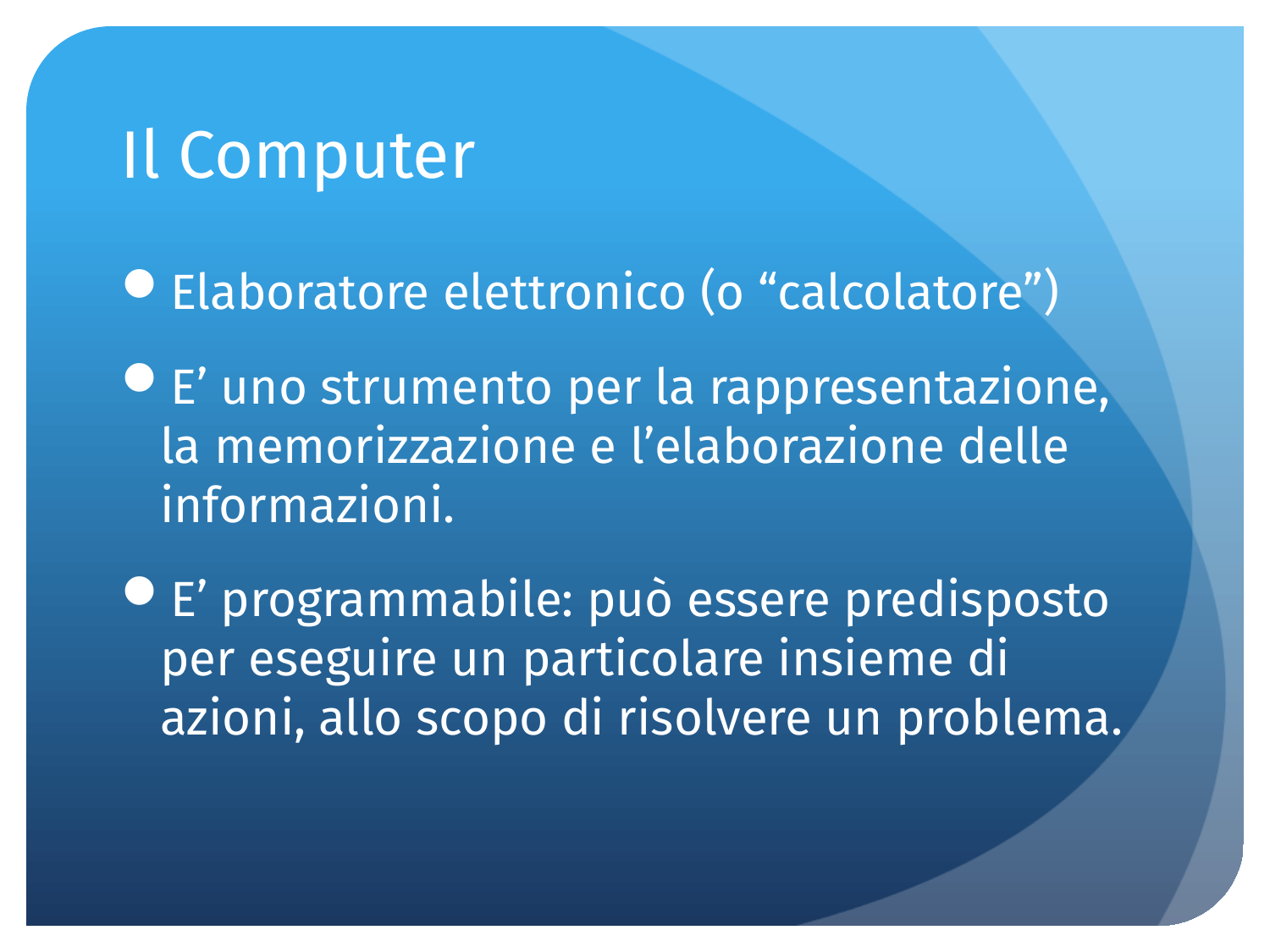

# Il Computer
Elaboratore elettronico (o “calcolatore”)
E’ uno strumento per la rappresentazione, la memorizzazione e l’elaborazione delle informazioni.
E’ programmabile: può essere predisposto per eseguire un particolare insieme di azioni, allo scopo di risolvere un problema.